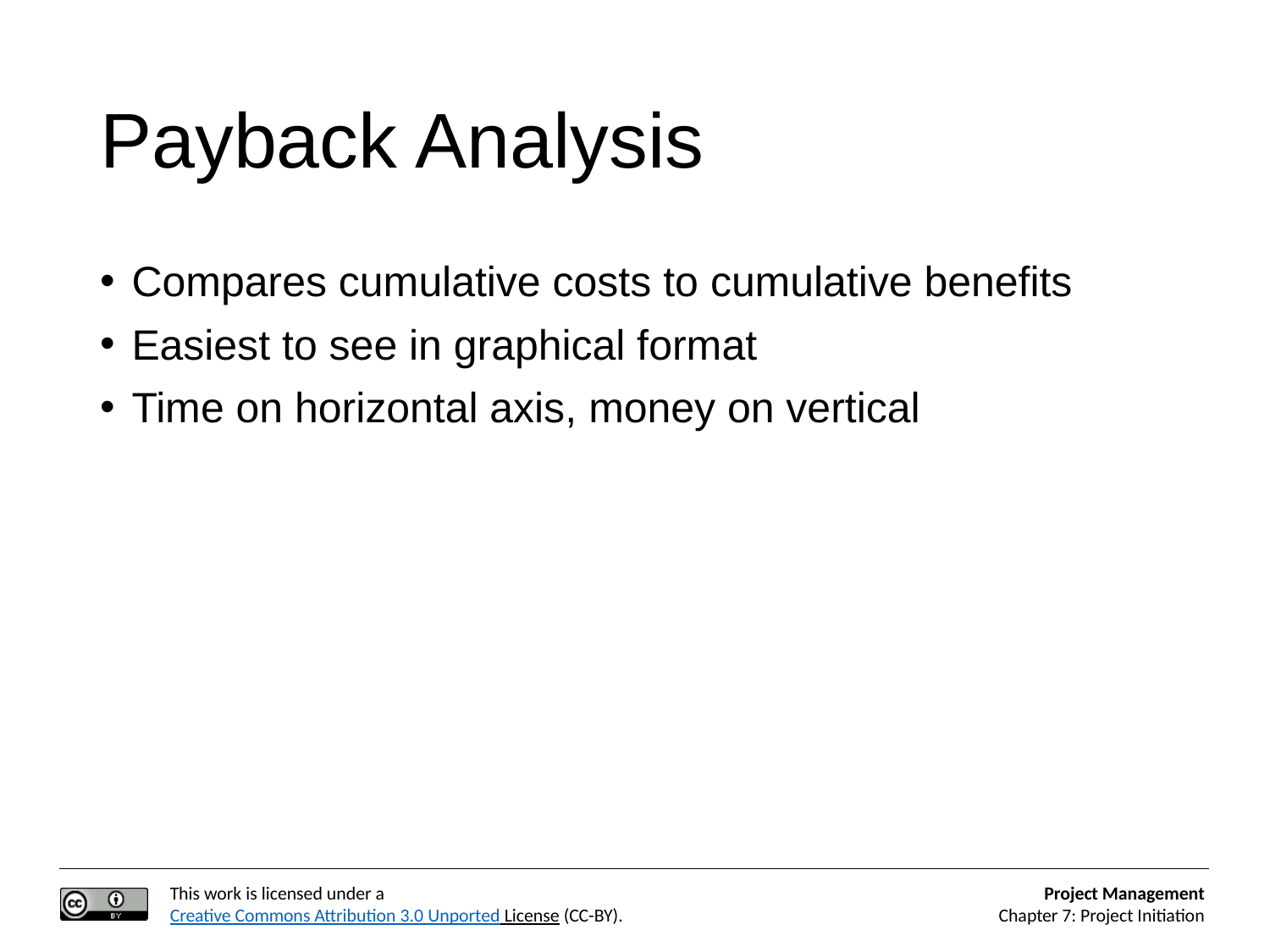

# Payback Analysis
Compares cumulative costs to cumulative benefits
Easiest to see in graphical format
Time on horizontal axis, money on vertical